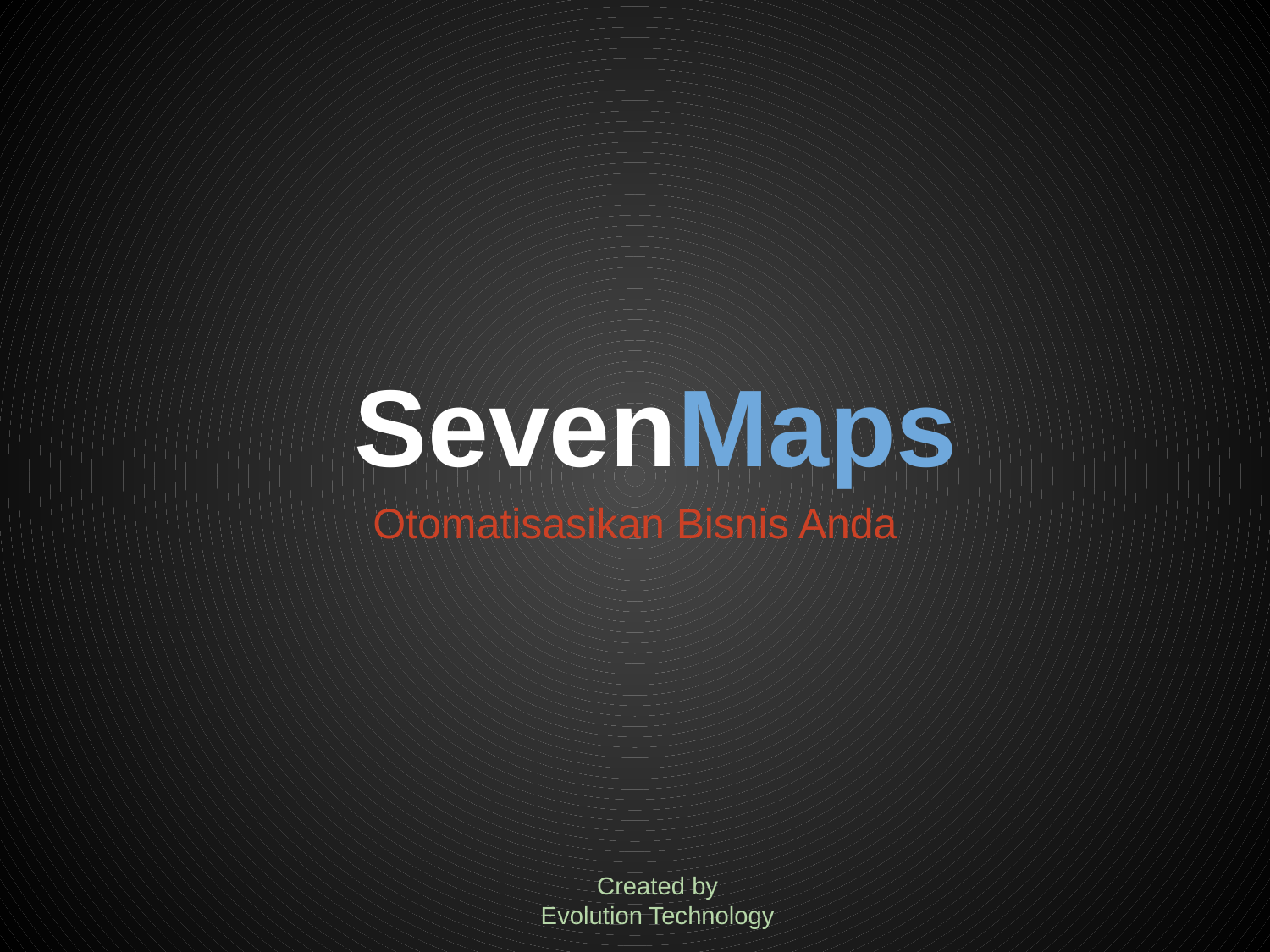

# SevenMaps
Otomatisasikan Bisnis Anda
Created by
Evolution Technology